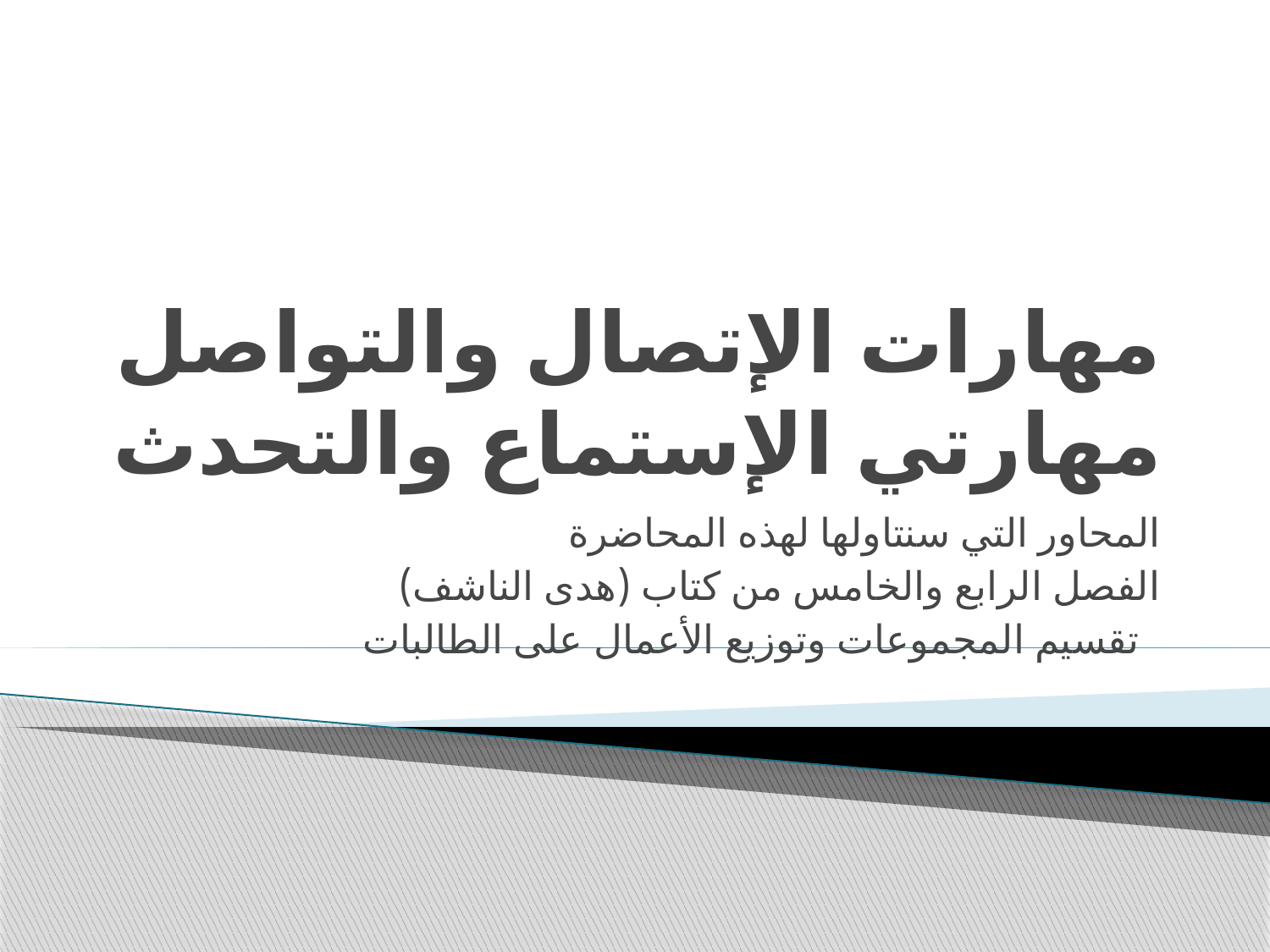

# مهارات الإتصال والتواصل مهارتي الإستماع والتحدث
المحاور التي سنتاولها لهذه المحاضرة
الفصل الرابع والخامس من كتاب (هدى الناشف)
تقسيم المجموعات وتوزيع الأعمال على الطالبات